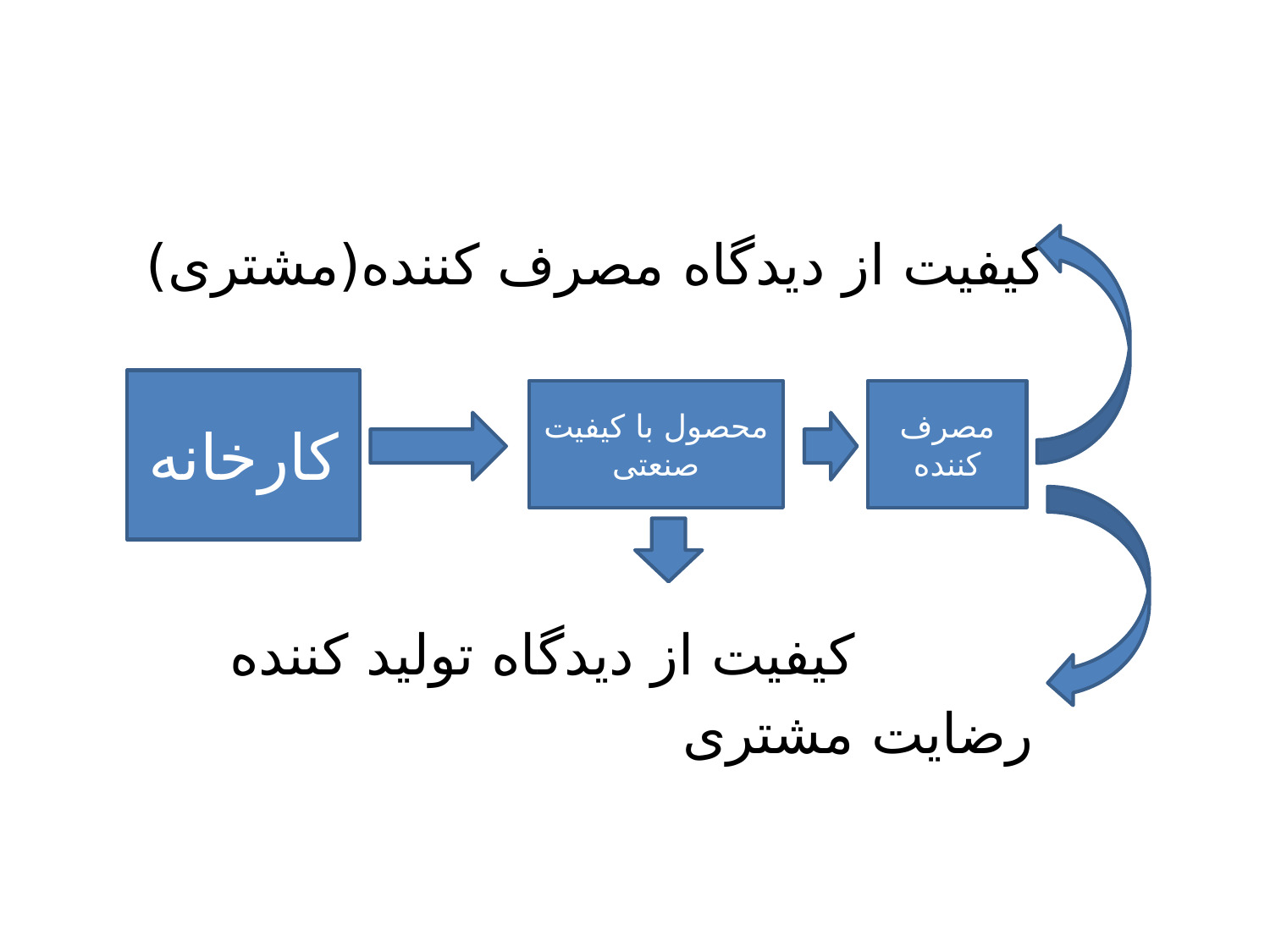

#
          کیفیت از دیدگاه مصرف کننده(مشتری)

                   کیفیت از دیدگاه تولید کننده
         رضایت مشتری

کارخانه
محصول با کیفیت صنعتی
مصرف کننده